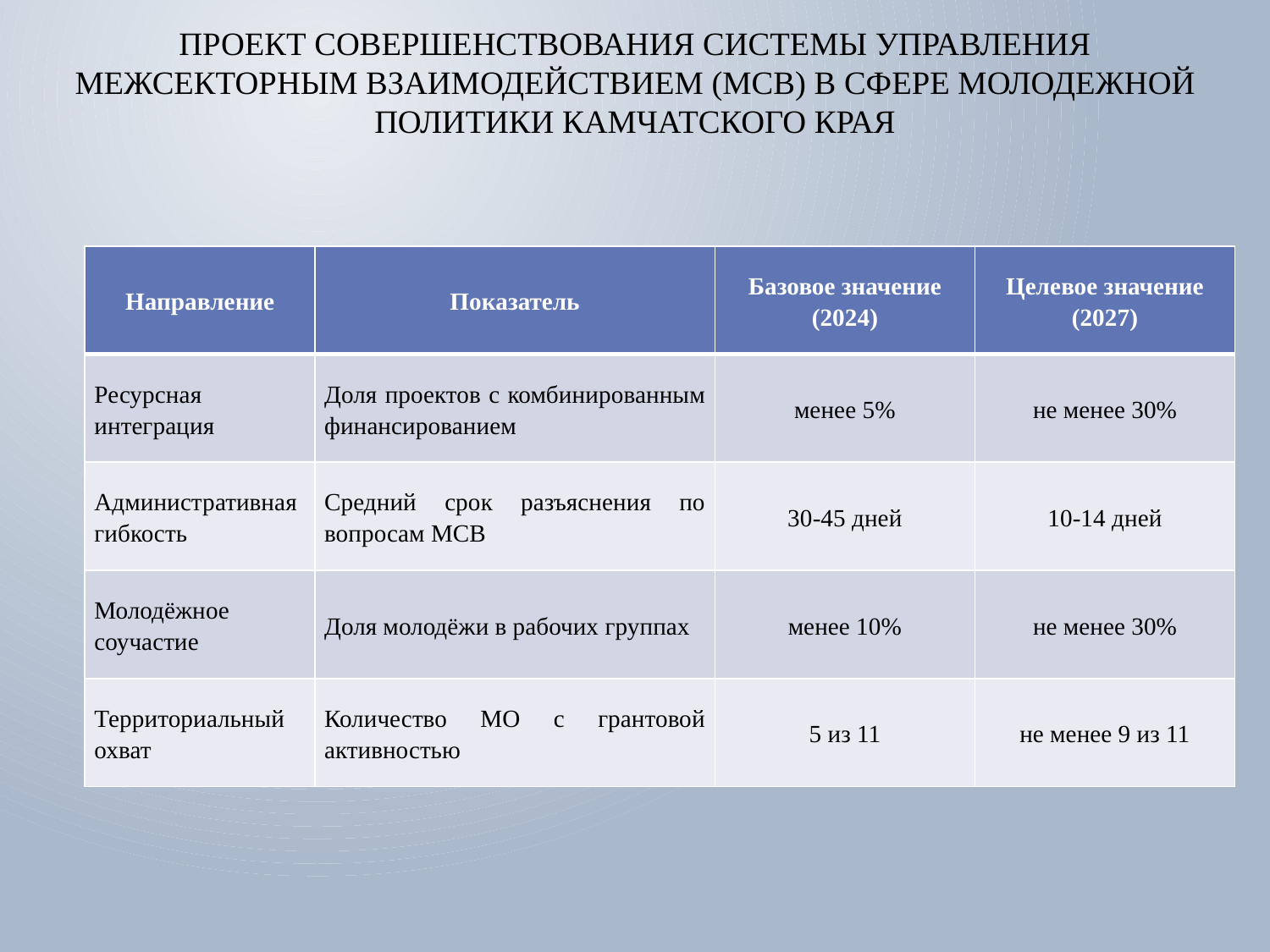

# проект совершенствования системы управления межсекторным взаимодействием (МСВ) в сфере молодежной политики Камчатского края
| Направление | Показатель | Базовое значение (2024) | Целевое значение (2027) |
| --- | --- | --- | --- |
| Ресурсная интеграция | Доля проектов с комбинированным финансированием | менее 5% | не менее 30% |
| Административная гибкость | Средний срок разъяснения по вопросам МСВ | 30-45 дней | 10-14 дней |
| Молодёжное соучастие | Доля молодёжи в рабочих группах | менее 10% | не менее 30% |
| Территориальный охват | Количество МО с грантовой активностью | 5 из 11 | не менее 9 из 11 |